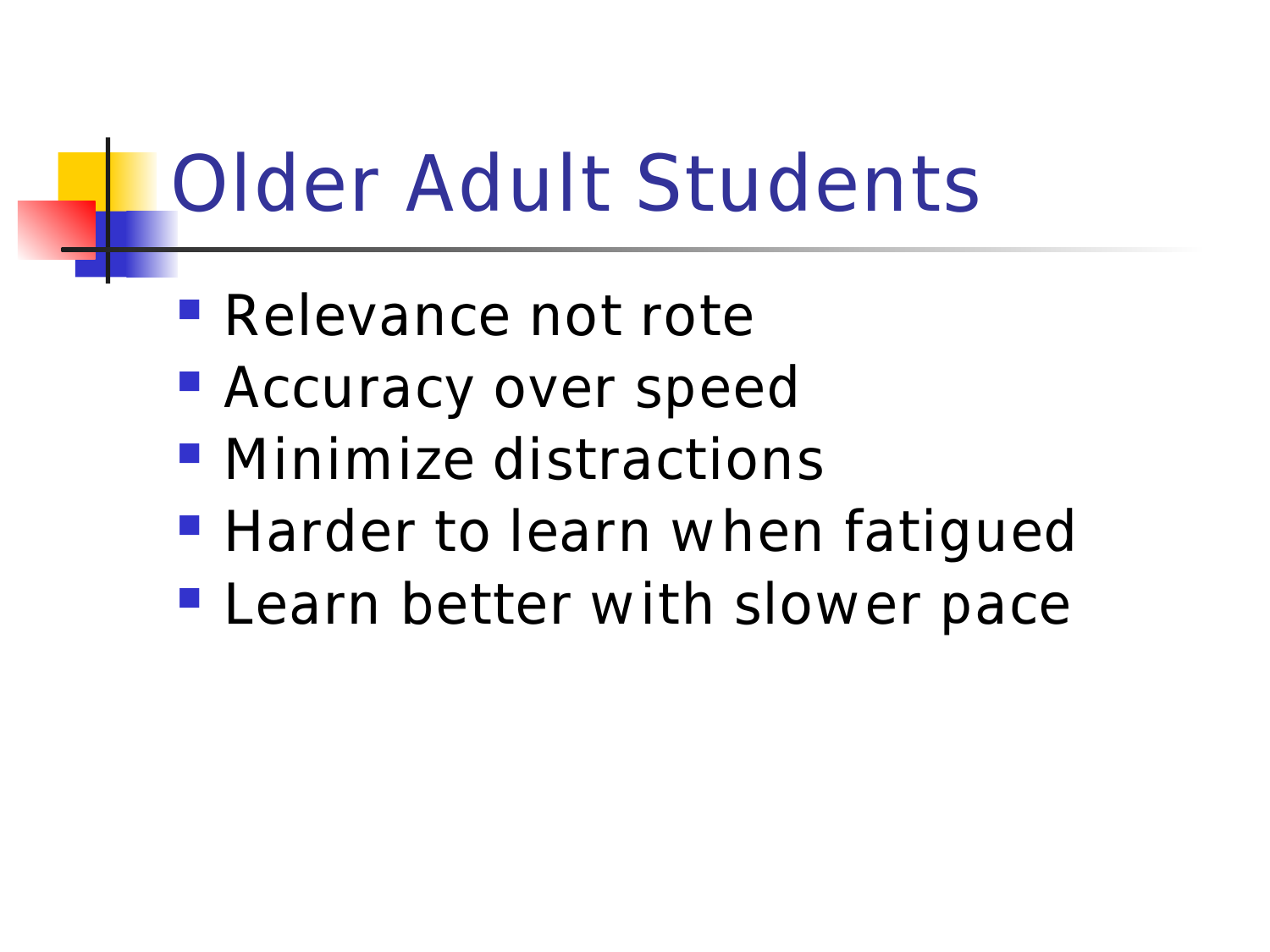

# Older Adult Students
Relevance not rote
Accuracy over speed
Minimize distractions
Harder to learn when fatigued
Learn better with slower pace